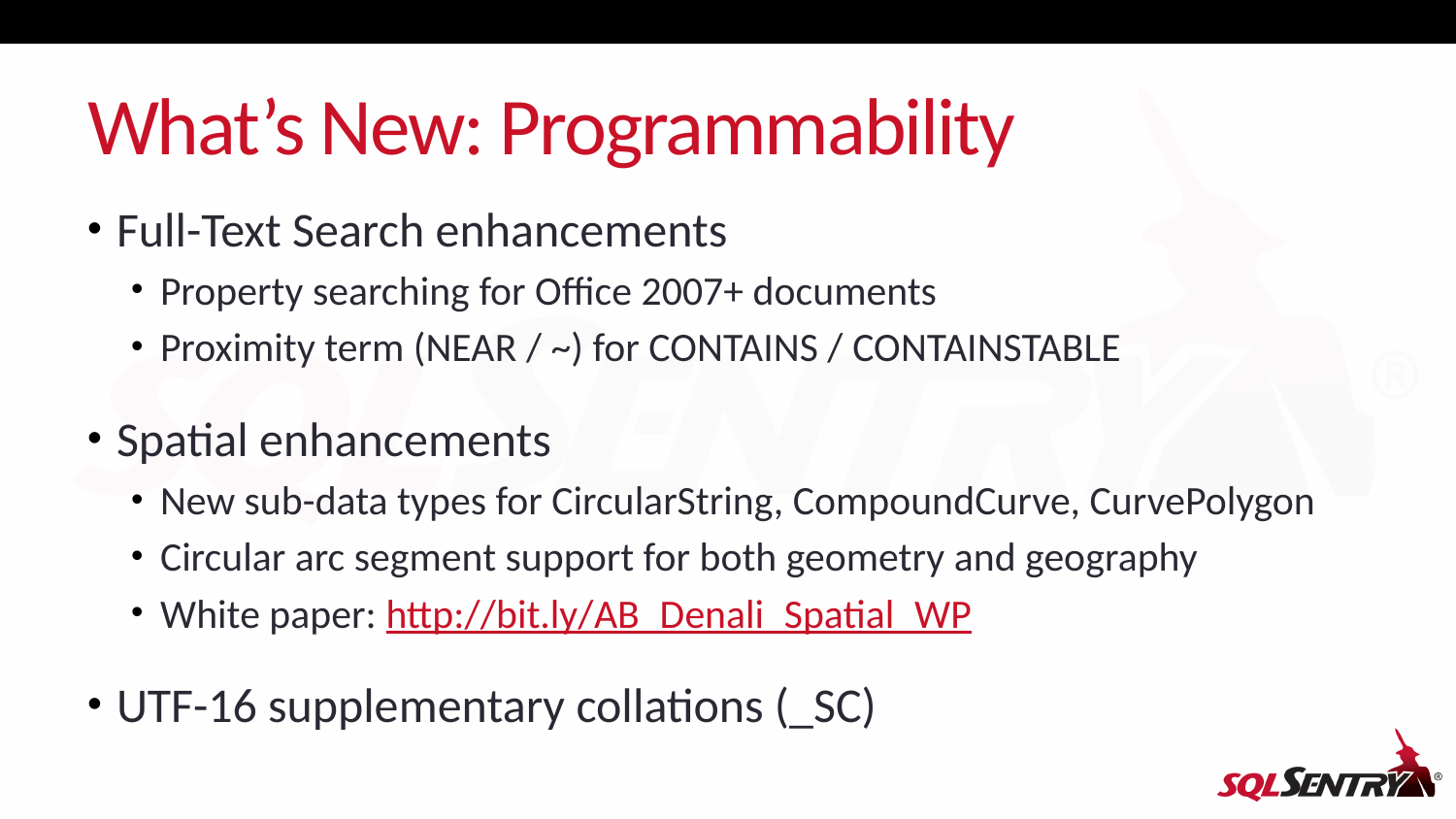

# What’s New: Programmability
Full-Text Search enhancements
Property searching for Office 2007+ documents
Proximity term (NEAR / ~) for CONTAINS / CONTAINSTABLE

Spatial enhancements
New sub-data types for CircularString, CompoundCurve, CurvePolygon
Circular arc segment support for both geometry and geography
White paper: http://bit.ly/AB_Denali_Spatial_WP

UTF-16 supplementary collations (_SC)